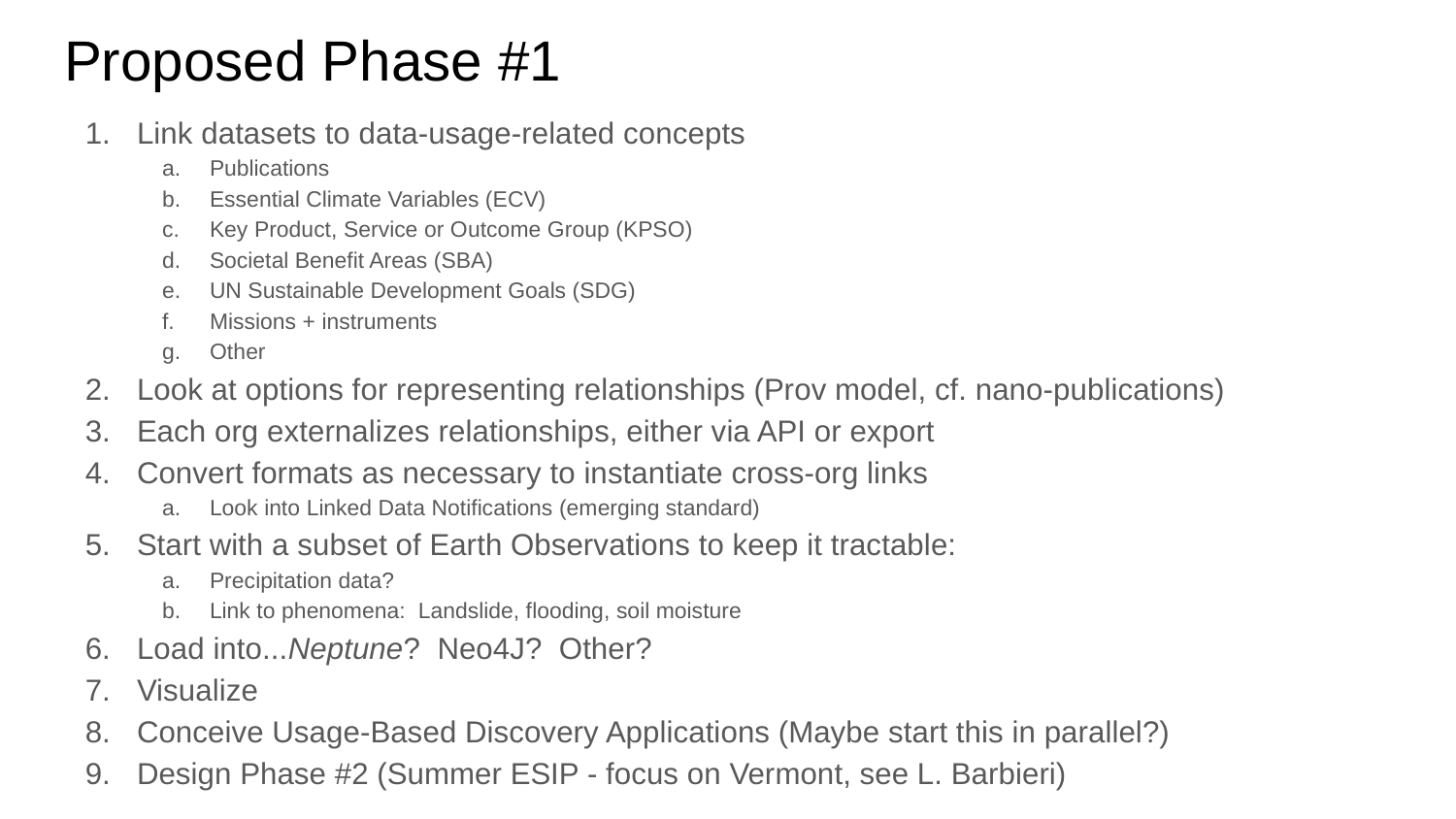

# Proposed Phase #1
Link datasets to data-usage-related concepts
Publications
Essential Climate Variables (ECV)
Key Product, Service or Outcome Group (KPSO)
Societal Benefit Areas (SBA)
UN Sustainable Development Goals (SDG)
Missions + instruments
Other
Look at options for representing relationships (Prov model, cf. nano-publications)
Each org externalizes relationships, either via API or export
Convert formats as necessary to instantiate cross-org links
Look into Linked Data Notifications (emerging standard)
Start with a subset of Earth Observations to keep it tractable:
Precipitation data?
Link to phenomena:  Landslide, flooding, soil moisture
Load into...Neptune?  Neo4J?  Other?
Visualize
Conceive Usage-Based Discovery Applications (Maybe start this in parallel?)
Design Phase #2 (Summer ESIP - focus on Vermont, see L. Barbieri)